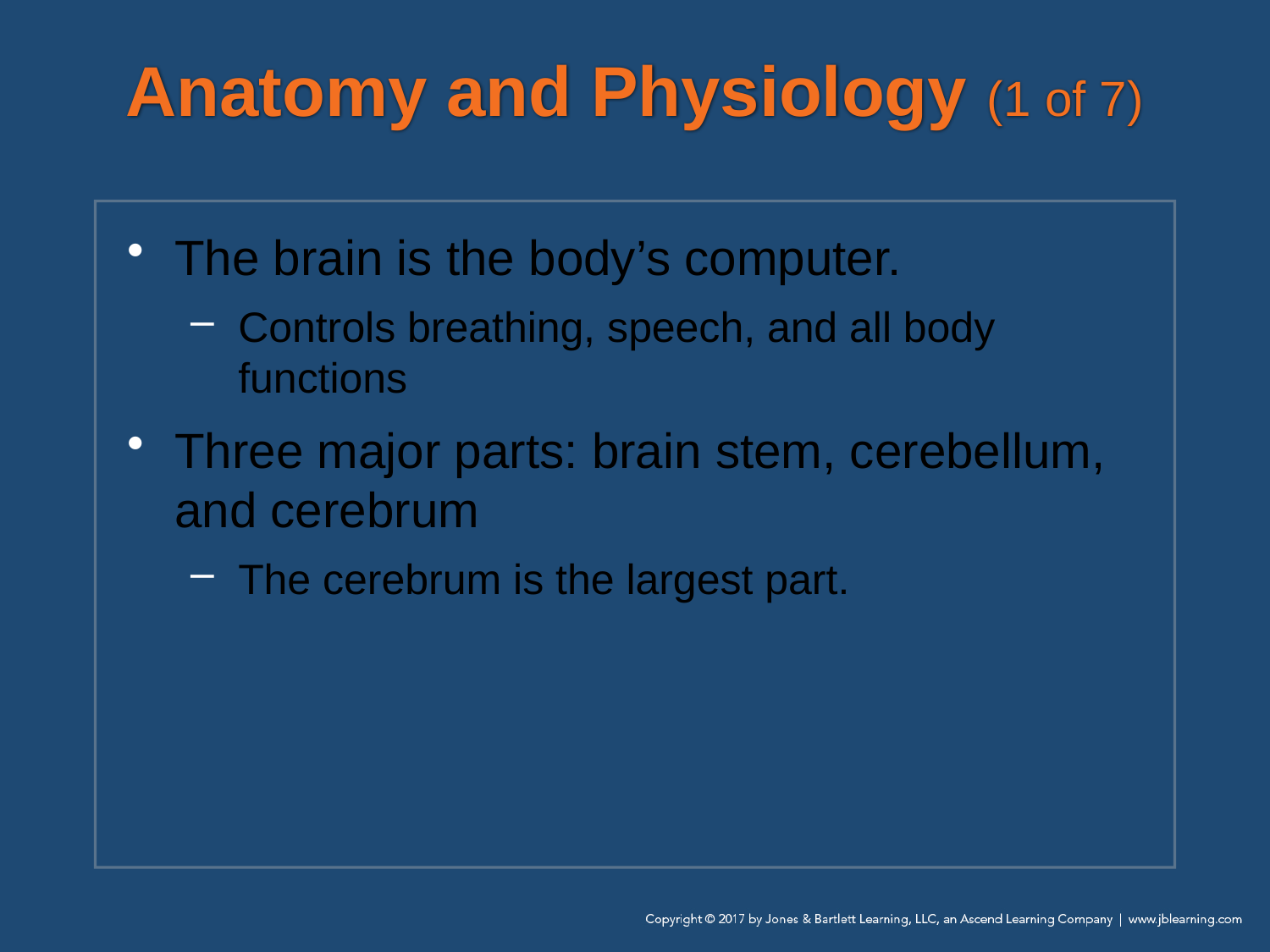

# Anatomy and Physiology (1 of 7)
The brain is the body’s computer.
Controls breathing, speech, and all body functions
Three major parts: brain stem, cerebellum, and cerebrum
The cerebrum is the largest part.